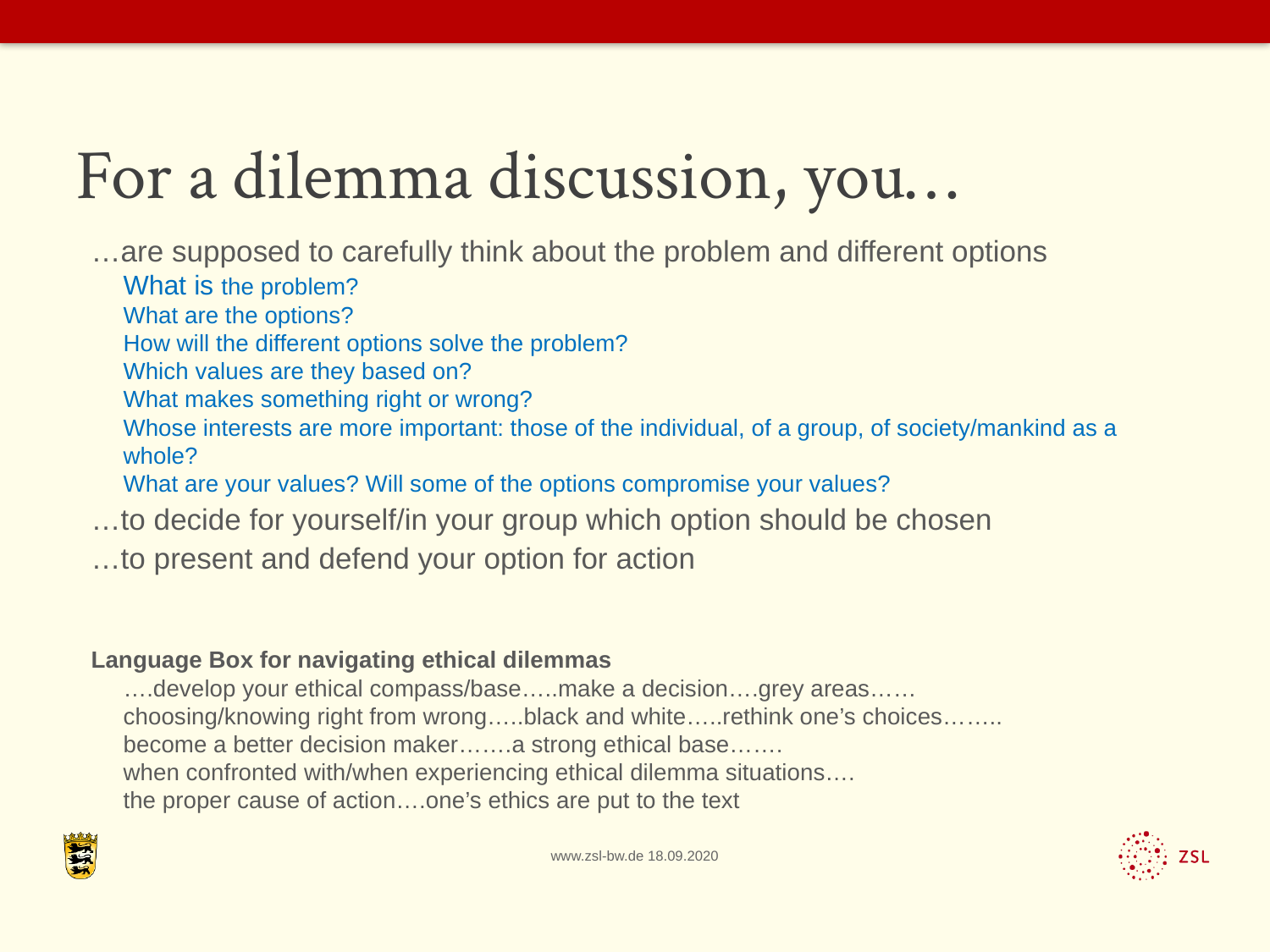

# For a dilemma discussion, you…
…are supposed to carefully think about the problem and different options
What is the problem?
What are the options?
How will the different options solve the problem?
Which values are they based on?
What makes something right or wrong?
Whose interests are more important: those of the individual, of a group, of society/mankind as a whole?
What are your values? Will some of the options compromise your values?
…to decide for yourself/in your group which option should be chosen
…to present and defend your option for action

Language Box for navigating ethical dilemmas
….develop your ethical compass/base…..make a decision….grey areas……
choosing/knowing right from wrong…..black and white…..rethink one’s choices……..
become a better decision maker…….a strong ethical base…….
when confronted with/when experiencing ethical dilemma situations….
the proper cause of action….one’s ethics are put to the text